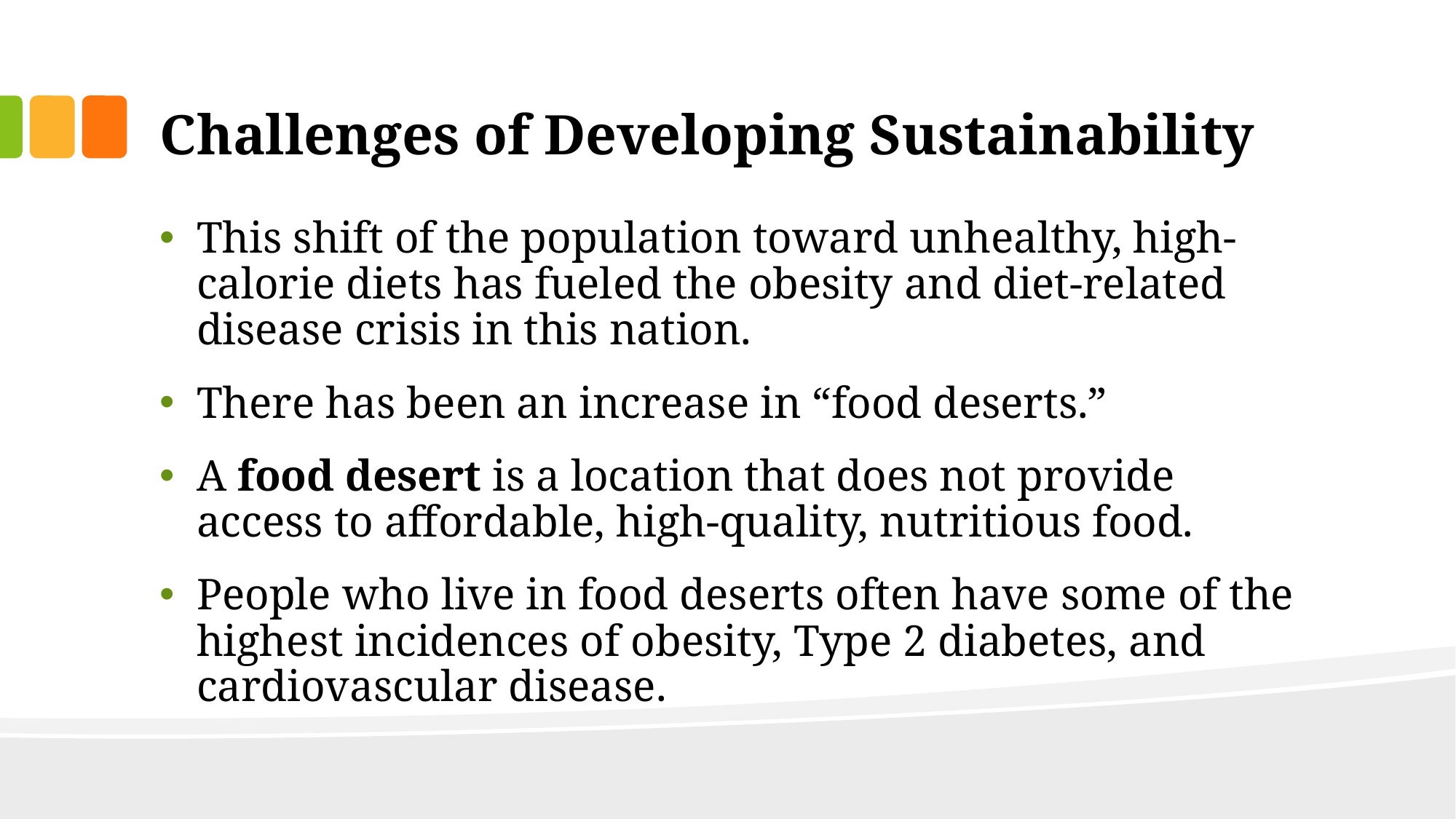

# Challenges of Developing Sustainability
This shift of the population toward unhealthy, high-calorie diets has fueled the obesity and diet-related disease crisis in this nation.
There has been an increase in “food deserts.”
A food desert is a location that does not provide access to affordable, high-quality, nutritious food.
People who live in food deserts often have some of the highest incidences of obesity, Type 2 diabetes, and cardiovascular disease.